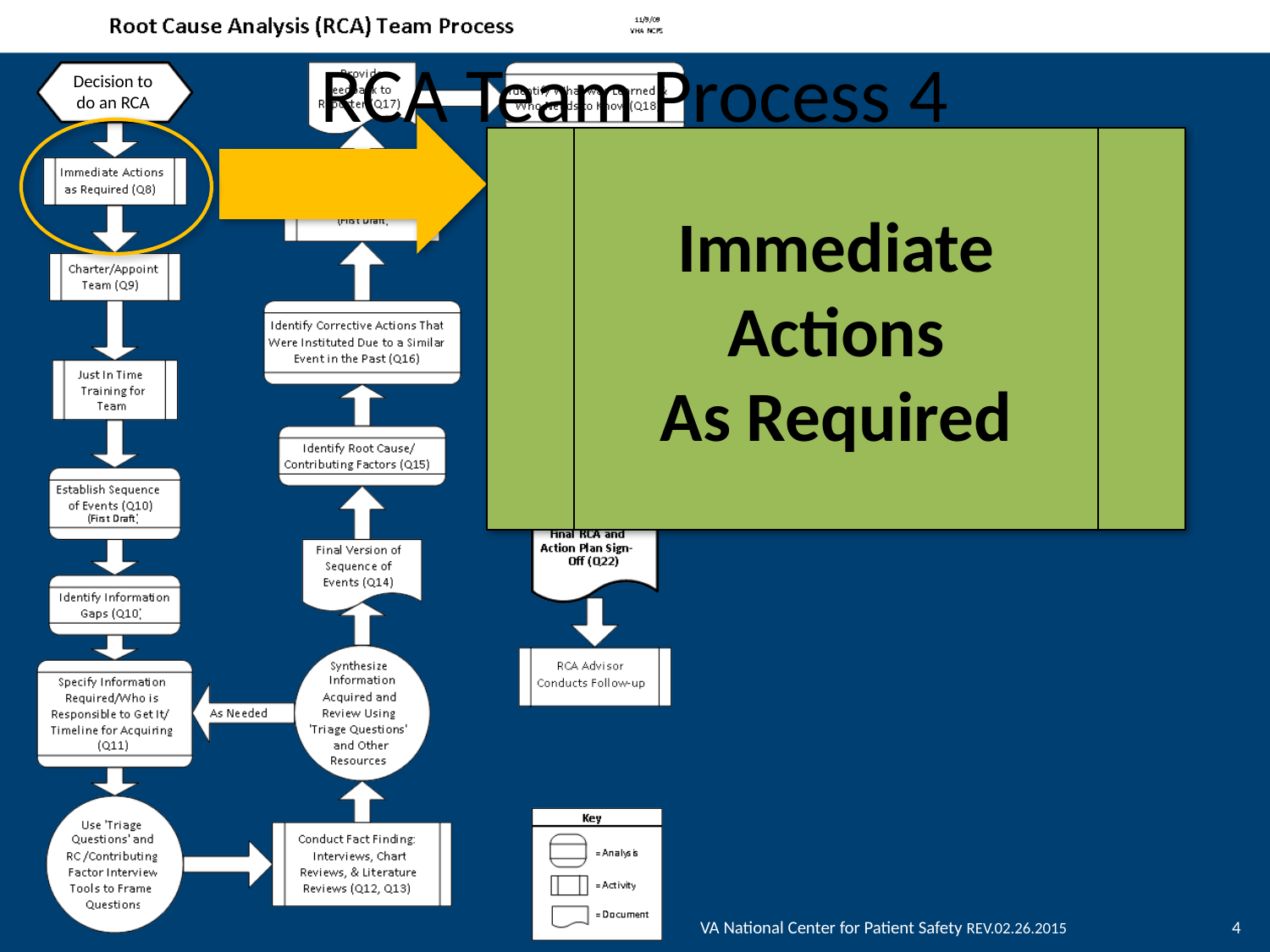

RCA Team Process 4

Immediate Actions
As Required